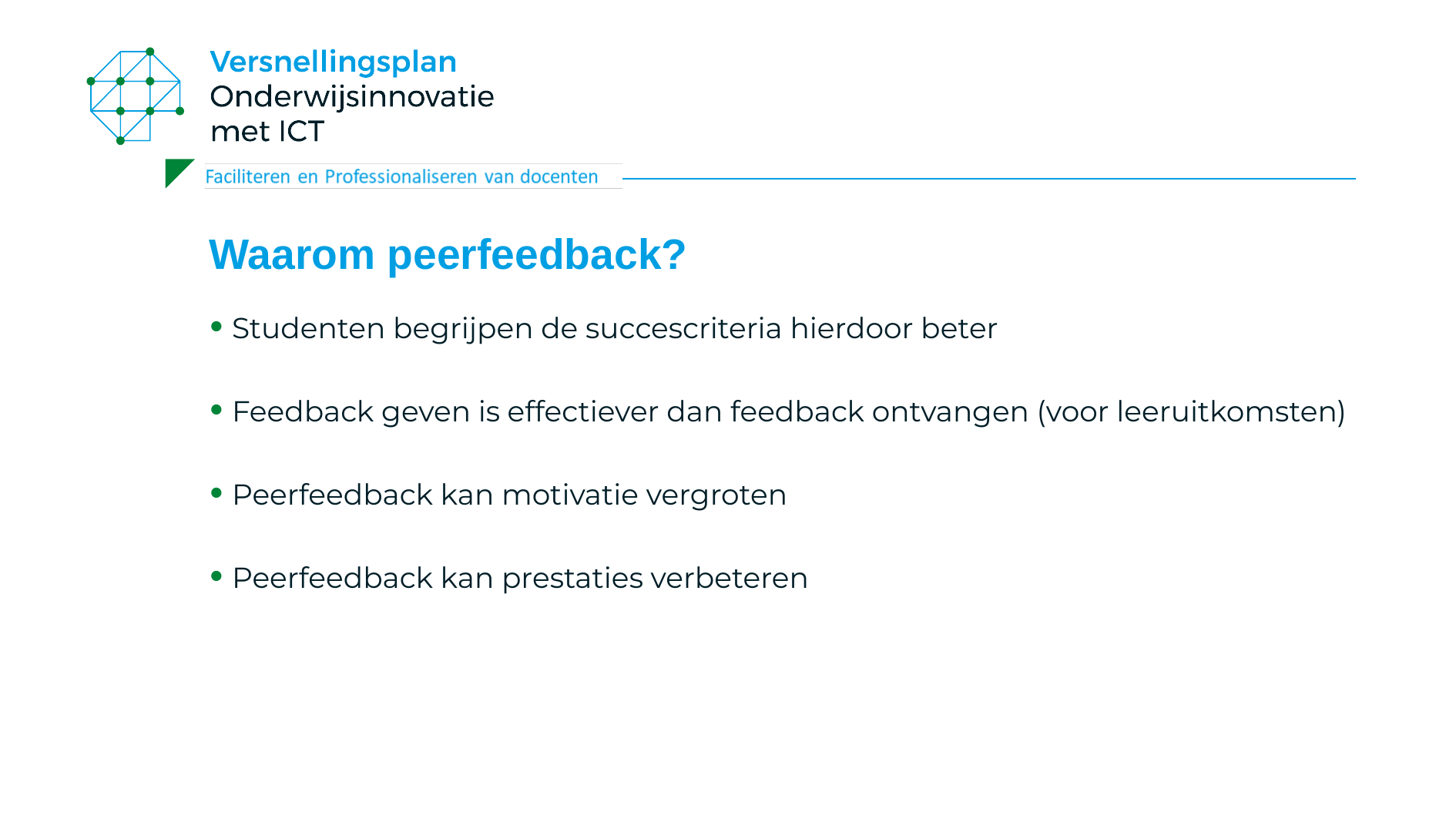

# Waarom peerfeedback?
Studenten begrijpen de succescriteria hierdoor beter

Feedback geven is effectiever dan feedback ontvangen (voor leeruitkomsten)

Peerfeedback kan motivatie vergroten

Peerfeedback kan prestaties verbeteren